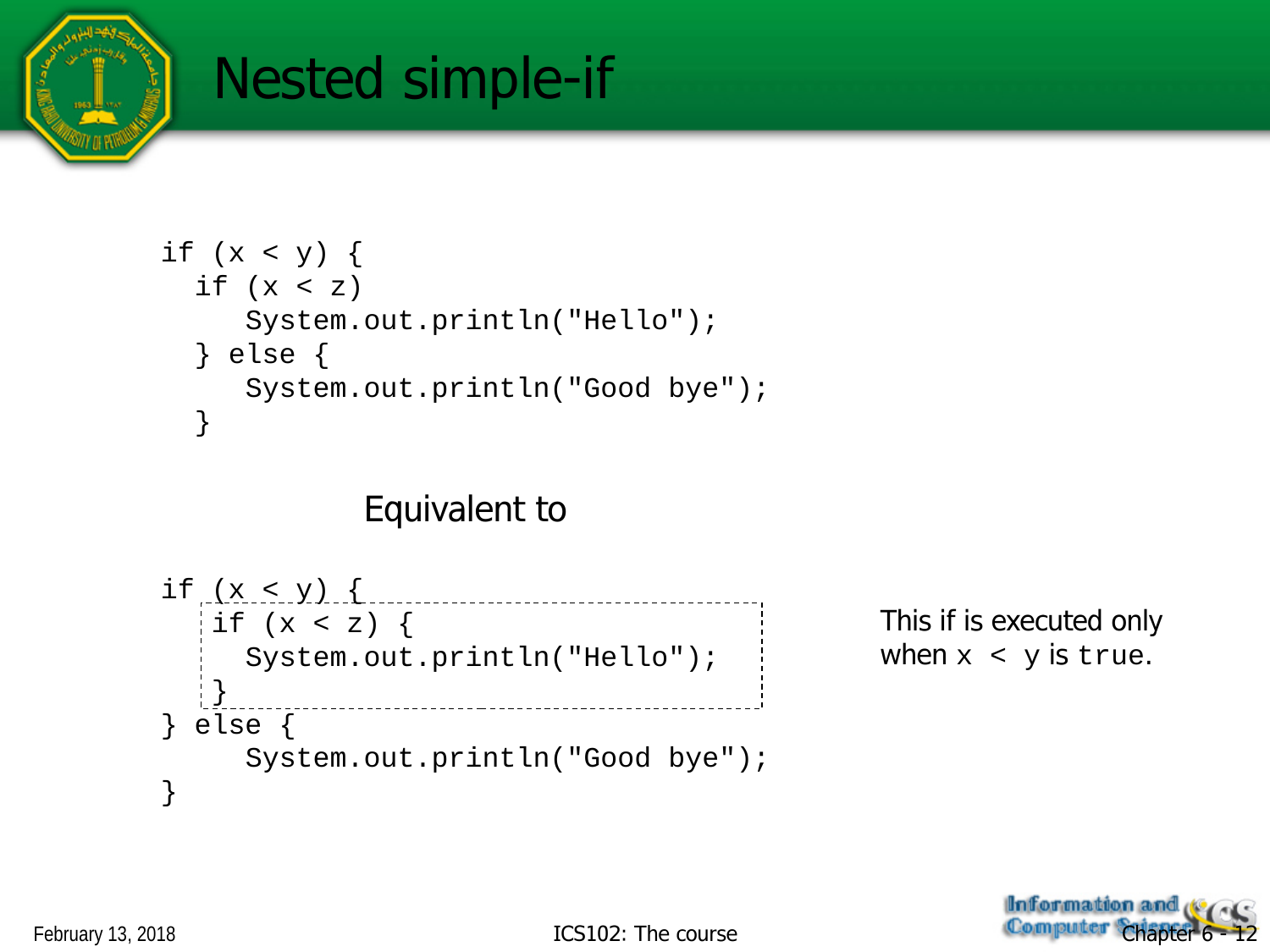

Nested simple-if

if (x < y) {
  if (x < z)
     System.out.println("Hello");
  } else {
     System.out.println("Good bye");
  }
Equivalent to
if (x < y) {
   if (x < z) {
     System.out.println("Hello");
   }
} else {
     System.out.println("Good bye");
}
This if is executed only when x < y is true.

February 13, 2018
ICS102: The course
Chapter 6 - 12